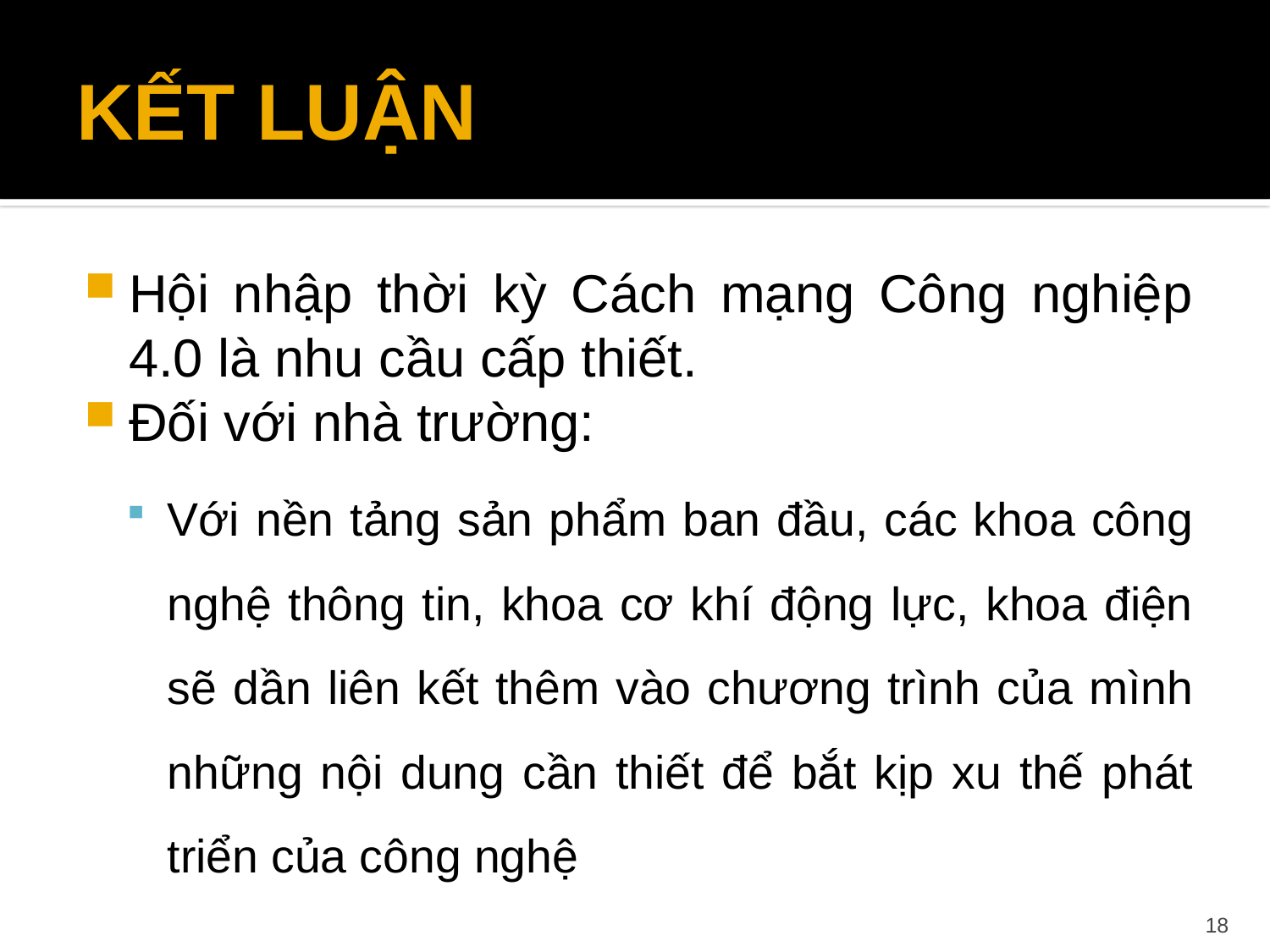

# KẾT LUẬN
Hội nhập thời kỳ Cách mạng Công nghiệp 4.0 là nhu cầu cấp thiết.
Đối với nhà trường:
Với nền tảng sản phẩm ban đầu, các khoa công nghệ thông tin, khoa cơ khí động lực, khoa điện sẽ dần liên kết thêm vào chương trình của mình những nội dung cần thiết để bắt kịp xu thế phát triển của công nghệ
18